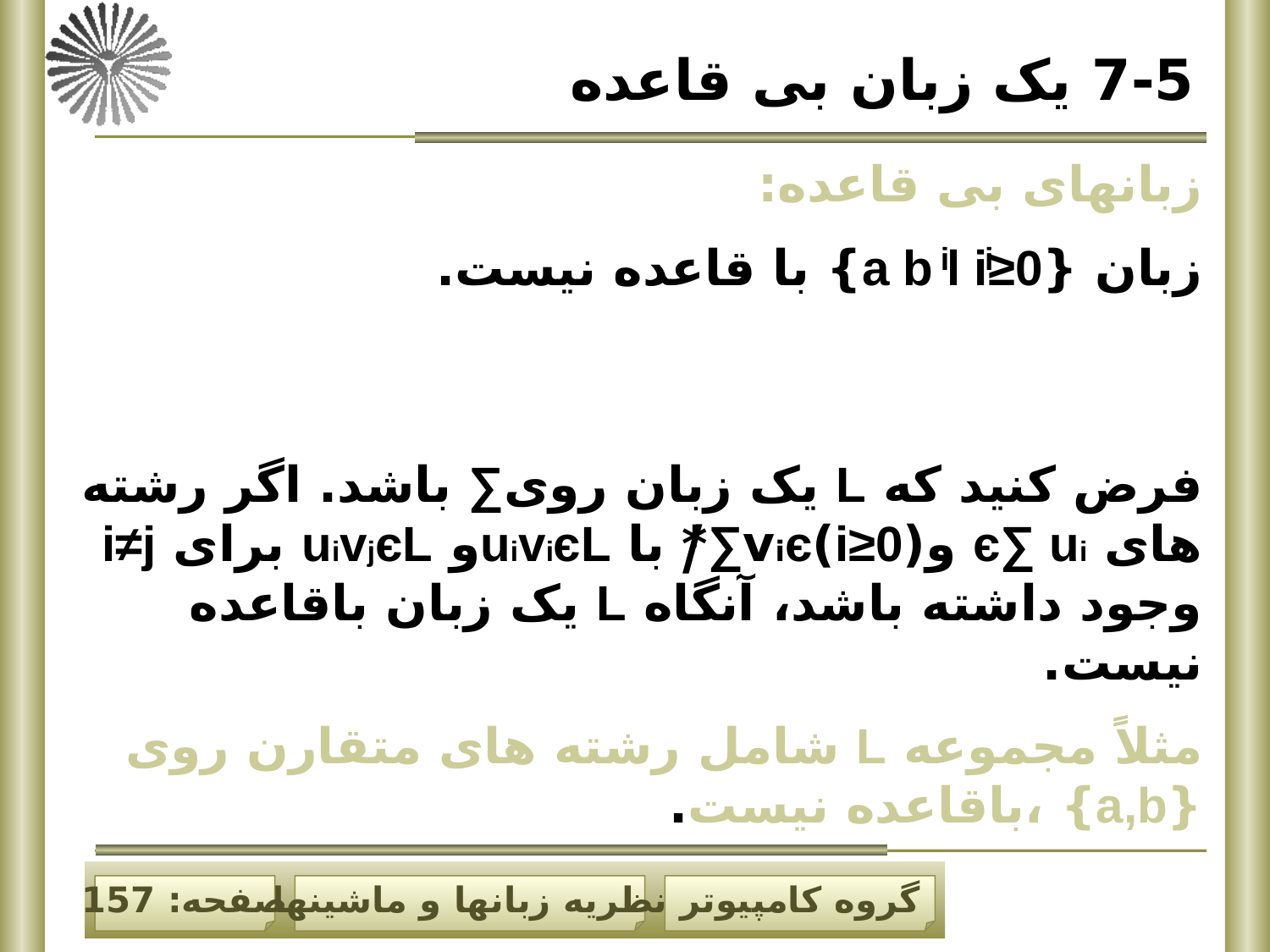

7-5 یک زبان بی قاعده
زبانهای بی قاعده:
زبان {a b l i≥0} با قاعده نیست.
i    i
فرض کنید که L یک زبان روی∑ باشد. اگر رشته های є∑ ui و(i≥0)viє∑* با uiviєLو uivjєL برای i≠j وجود داشته باشد، آنگاه L یک زبان باقاعده نیست.
مثلاً مجموعه L شامل رشته های متقارن روی {a,b} ،باقاعده نیست.
/